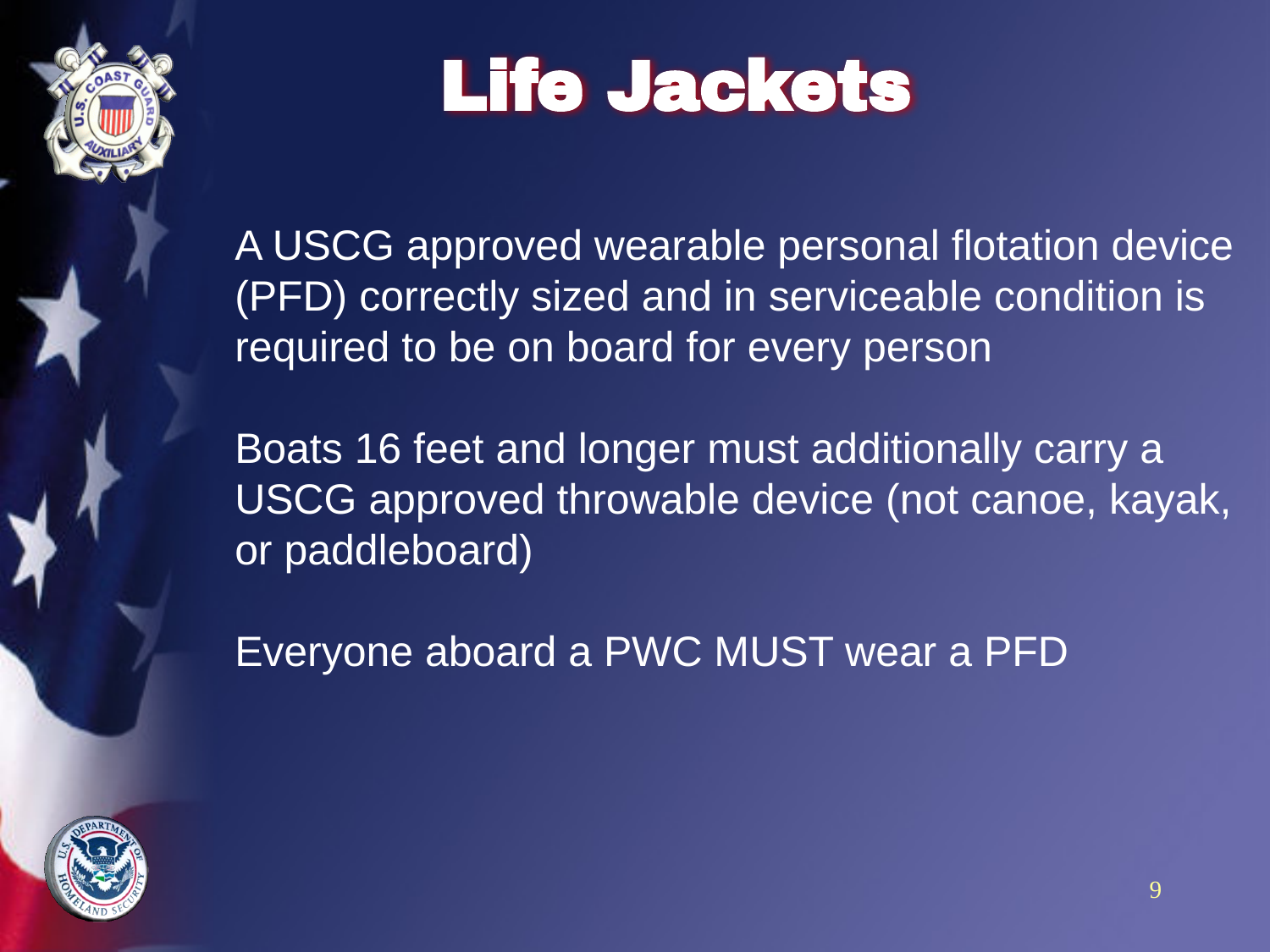

# Life Jackets
A USCG approved wearable personal flotation device (PFD) correctly sized and in serviceable condition is required to be on board for every person

Boats 16 feet and longer must additionally carry a USCG approved throwable device (not canoe, kayak, or paddleboard)

Everyone aboard a PWC MUST wear a PFD

9